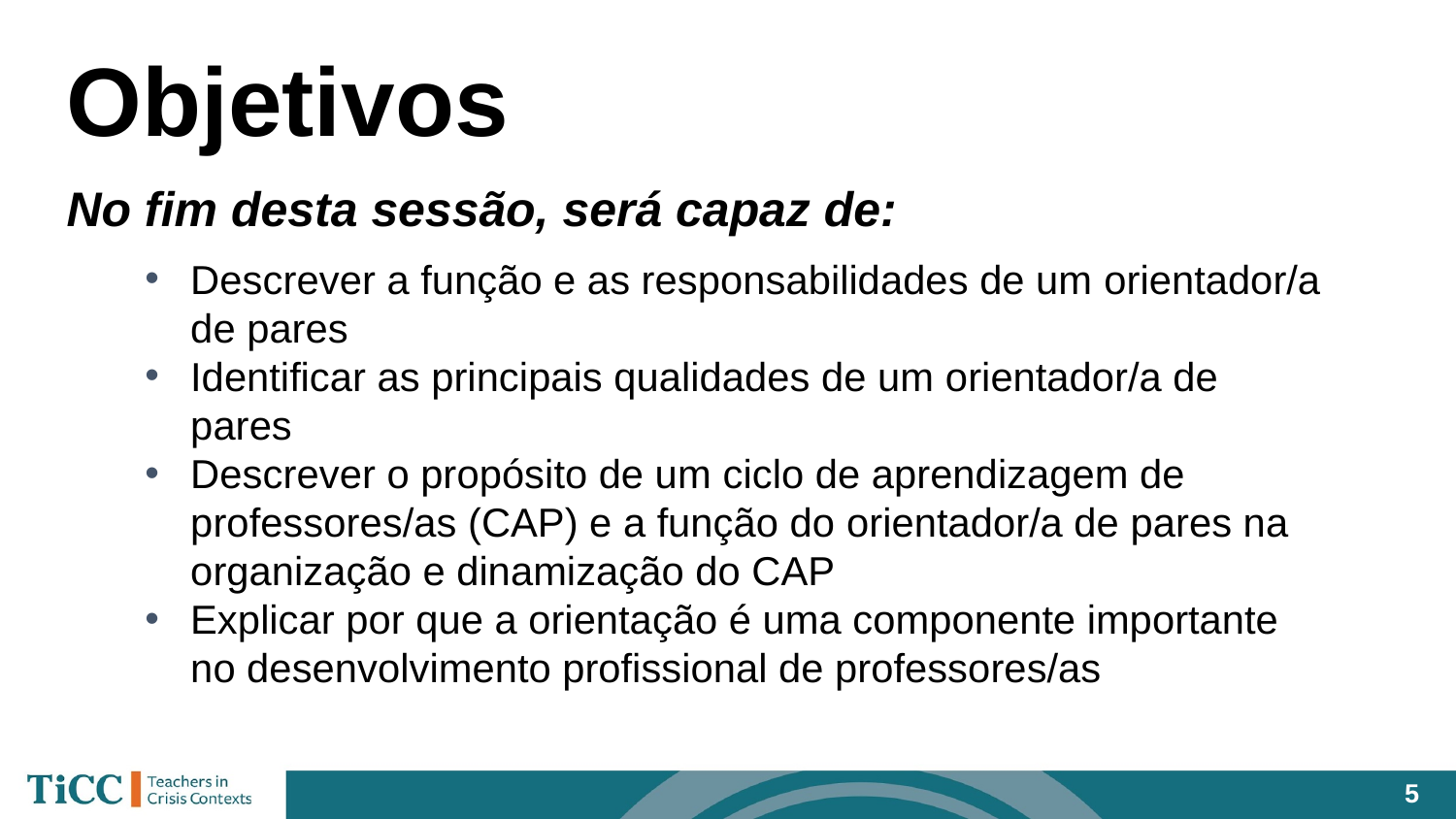

# Objetivos
No fim desta sessão, será capaz de:
Descrever a função e as responsabilidades de um orientador/a de pares
Identificar as principais qualidades de um orientador/a de pares
Descrever o propósito de um ciclo de aprendizagem de professores/as (CAP) e a função do orientador/a de pares na organização e dinamização do CAP
Explicar por que a orientação é uma componente importante no desenvolvimento profissional de professores/as
5